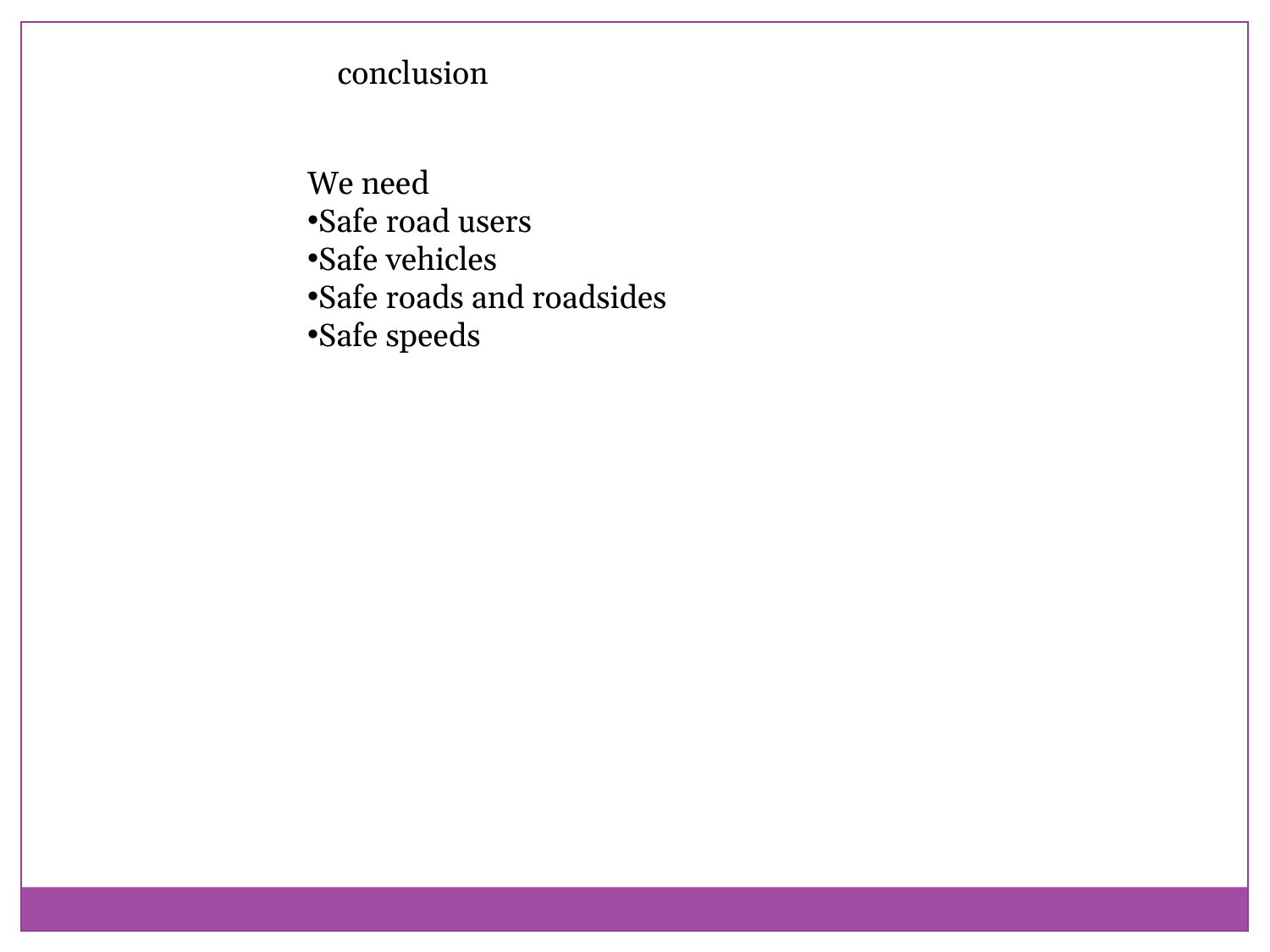

conclusion
We need
Safe road users
Safe vehicles
Safe roads and roadsides
Safe speeds